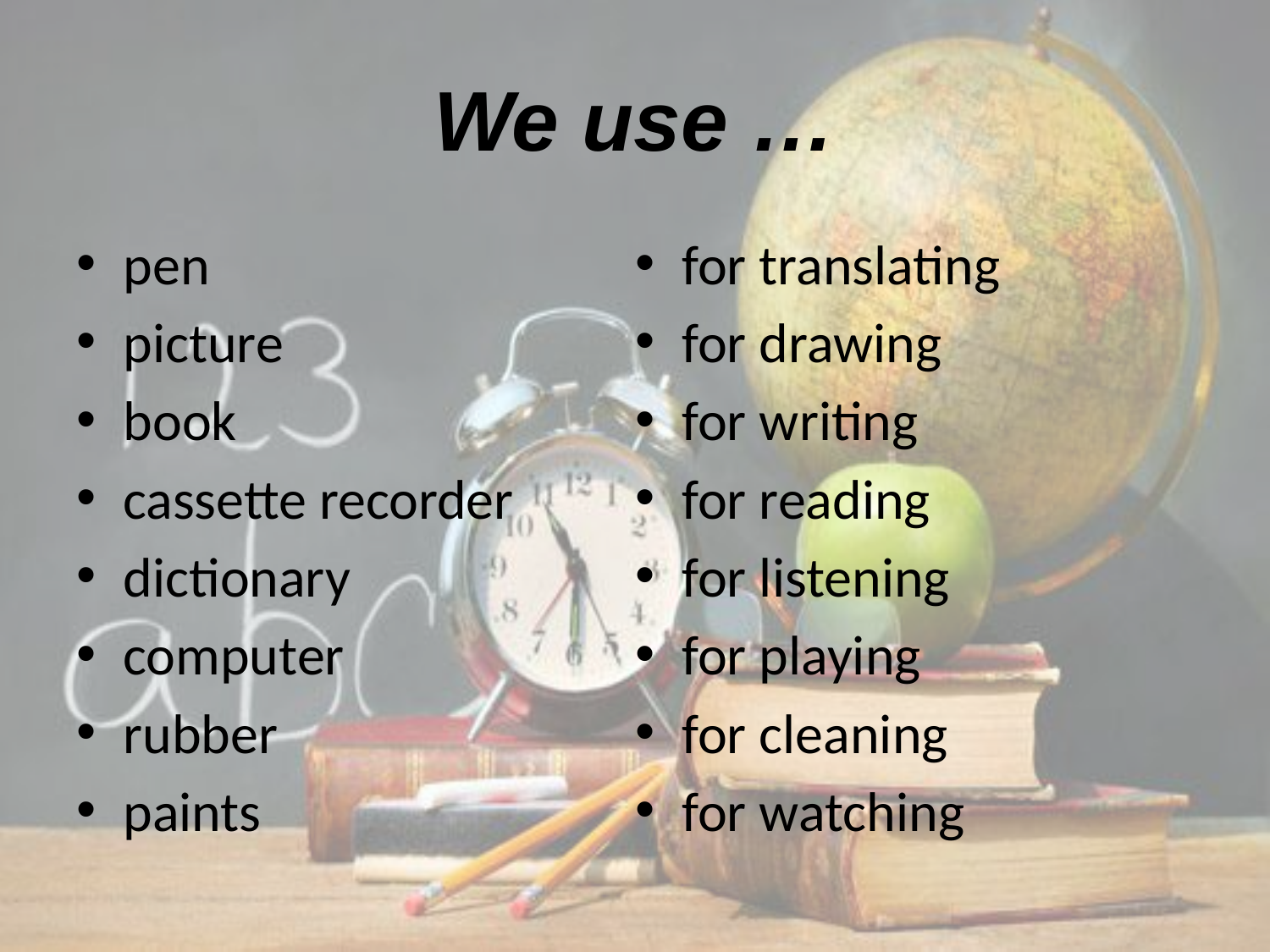

# We use …
pen
picture
book
cassette recorder
dictionary
computer
rubber
paints
for translating
for drawing
for writing
for reading
for listening
for playing
for cleaning
for watching